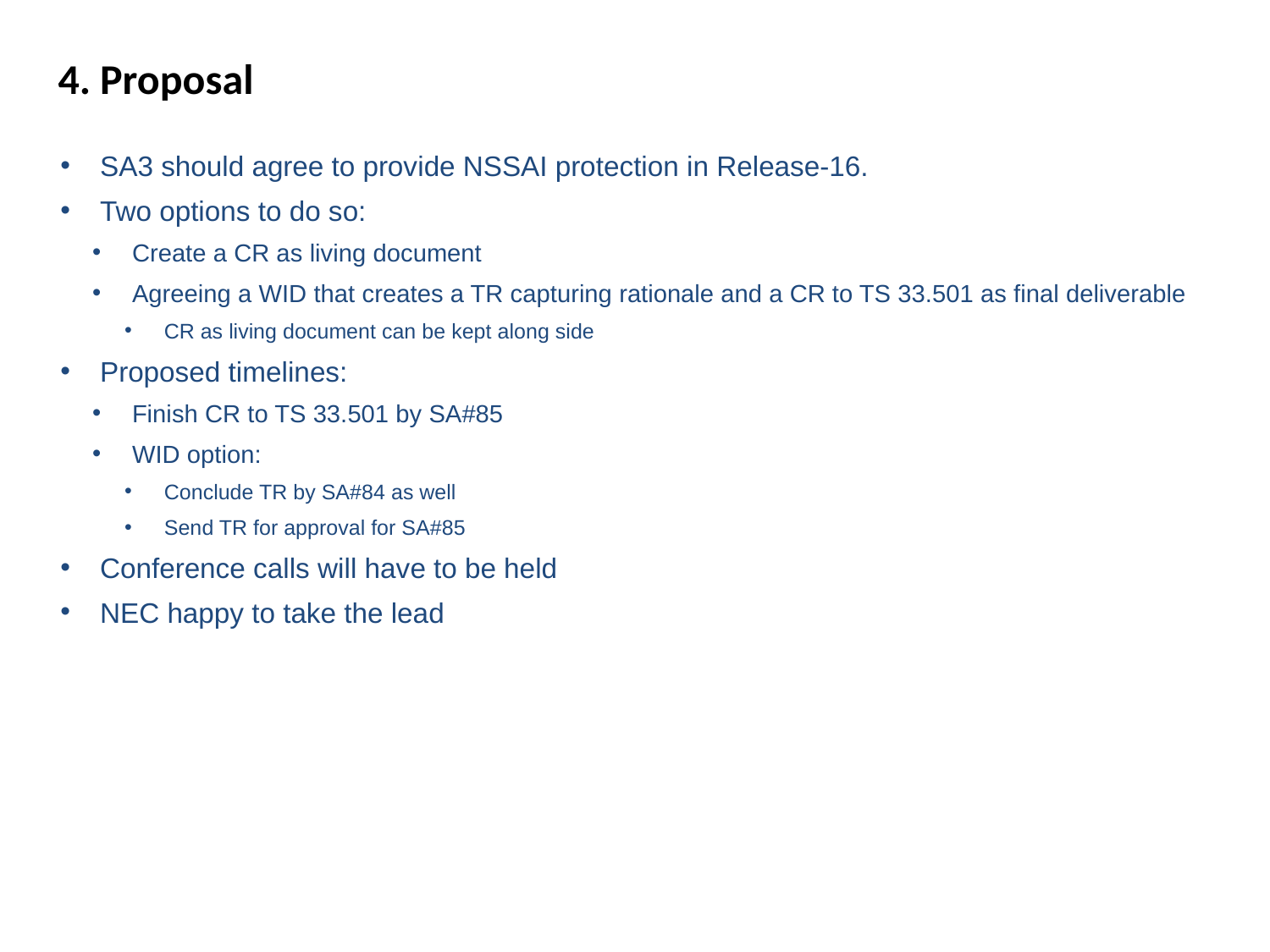

4. Proposal
SA3 should agree to provide NSSAI protection in Release-16.
Two options to do so:
Create a CR as living document
Agreeing a WID that creates a TR capturing rationale and a CR to TS 33.501 as final deliverable
CR as living document can be kept along side
Proposed timelines:
Finish CR to TS 33.501 by SA#85
WID option:
Conclude TR by SA#84 as well
Send TR for approval for SA#85
Conference calls will have to be held
NEC happy to take the lead